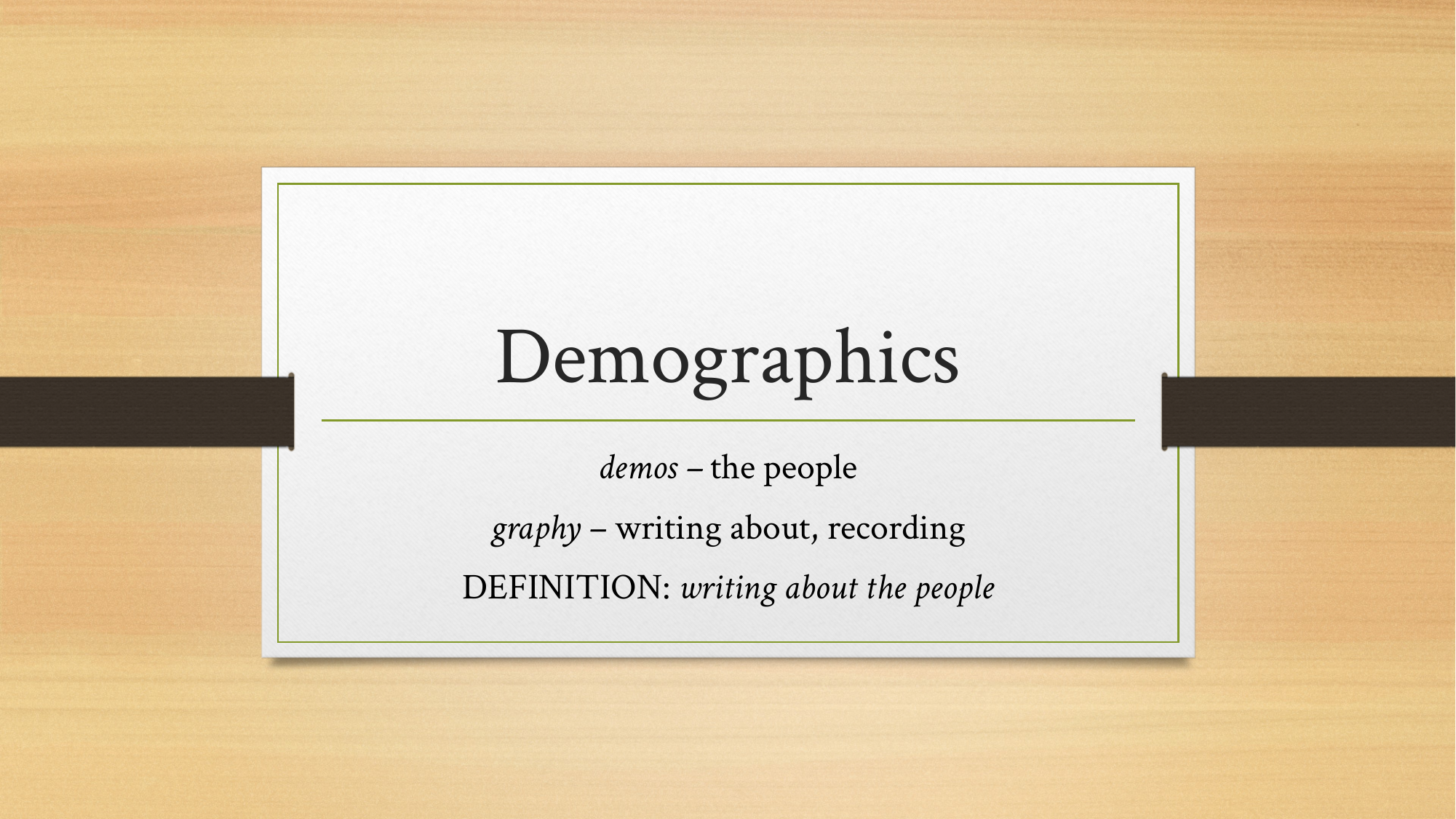

# Demographics
demos – the people
graphy – writing about, recording
DEFINITION: writing about the people